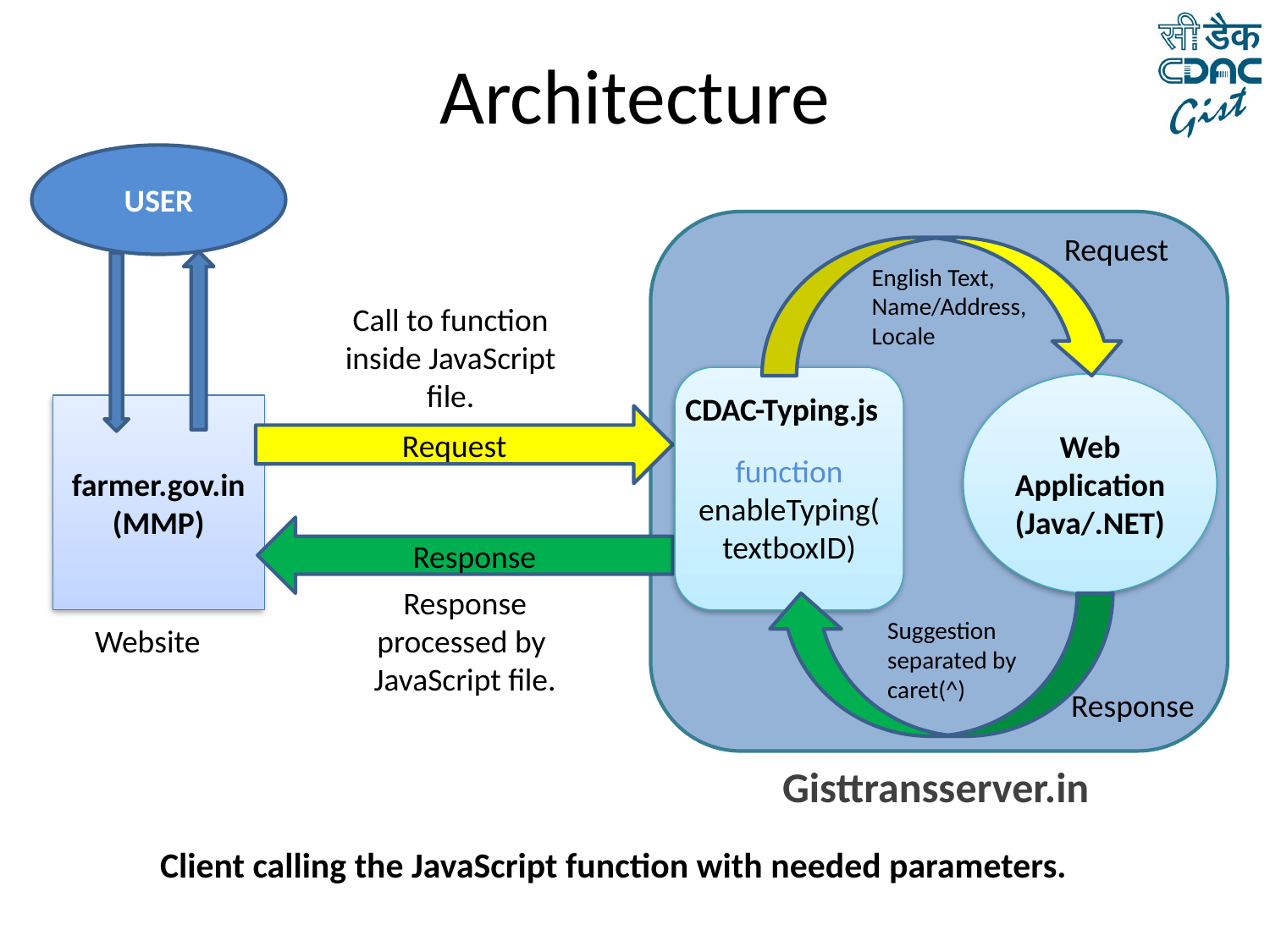

# Architecture
USER

Request

English Text, Name/Address, Locale
Call to function inside JavaScript file.

function
enableTyping(textboxID)
Web Application
(Java/.NET)
CDAC-Typing.js
farmer.gov.in
(MMP)
Request
Response
Response processed by  JavaScript file.

Suggestion separated by caret(^)
Website
Response
Gisttransserver.in
Client calling the JavaScript function with needed parameters.